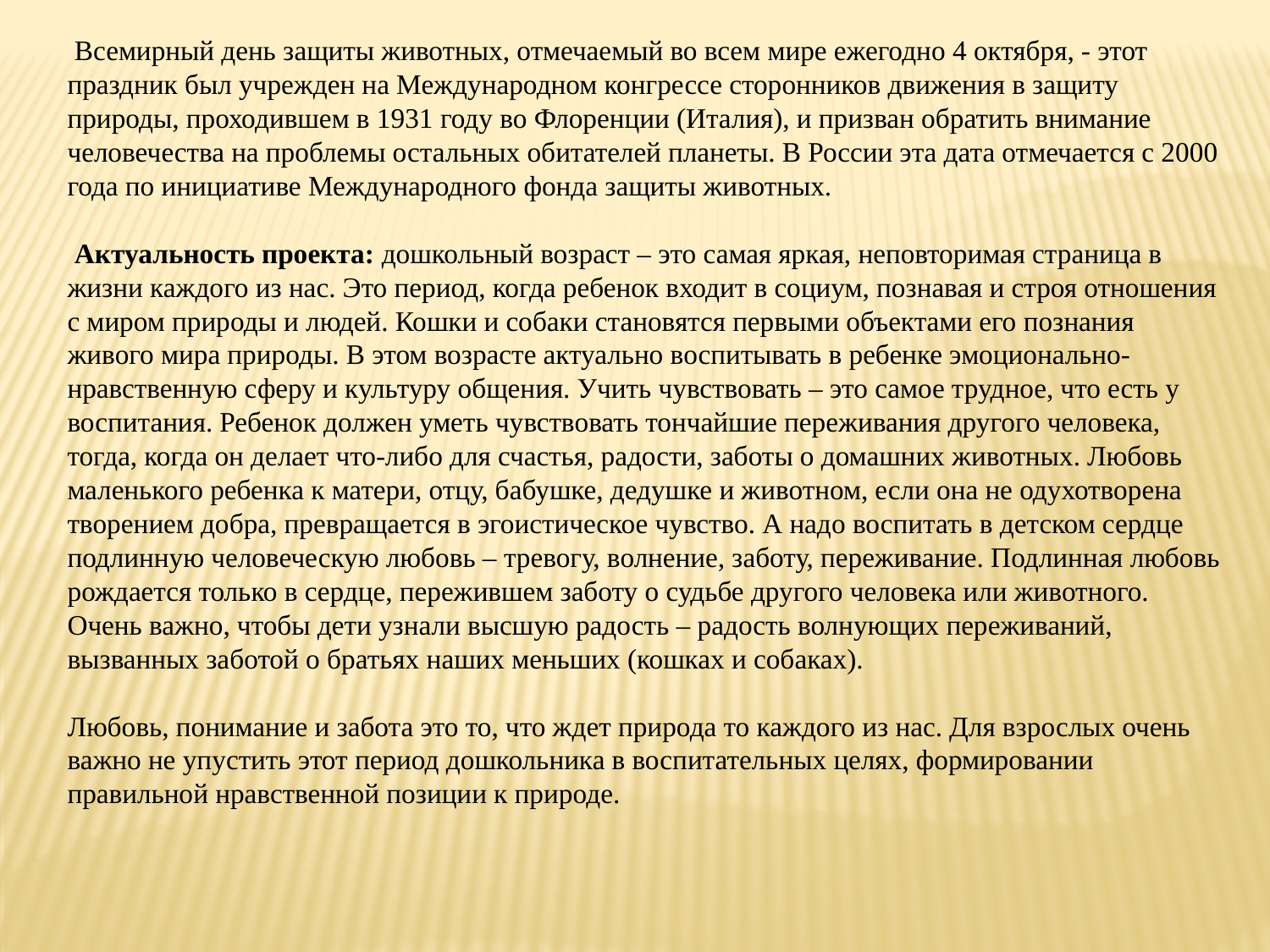

Всемирный день защиты животных, отмечаемый во всем мире ежегодно 4 октября, - этот праздник был учрежден на Международном конгрессе сторонников движения в защиту природы, проходившем в 1931 году во Флоренции (Италия), и призван обратить внимание человечества на проблемы остальных обитателей планеты. В России эта дата отмечается с 2000 года по инициативе Международного фонда защиты животных.

 Актуальность проекта: дошкольный возраст – это самая яркая, неповторимая страница в жизни каждого из нас. Это период, когда ребенок входит в социум, познавая и строя отношения с миром природы и людей. Кошки и собаки становятся первыми объектами его познания живого мира природы. В этом возрасте актуально воспитывать в ребенке эмоционально-нравственную сферу и культуру общения. Учить чувствовать – это самое трудное, что есть у воспитания. Ребенок должен уметь чувствовать тончайшие переживания другого человека, тогда, когда он делает что-либо для счастья, радости, заботы о домашних животных. Любовь маленького ребенка к матери, отцу, бабушке, дедушке и животном, если она не одухотворена творением добра, превращается в эгоистическое чувство. А надо воспитать в детском сердце подлинную человеческую любовь – тревогу, волнение, заботу, переживание. Подлинная любовь рождается только в сердце, пережившем заботу о судьбе другого человека или животного. Очень важно, чтобы дети узнали высшую радость – радость волнующих переживаний, вызванных заботой о братьях наших меньших (кошках и собаках).
Любовь, понимание и забота это то, что ждет природа то каждого из нас. Для взрослых очень важно не упустить этот период дошкольника в воспитательных целях, формировании правильной нравственной позиции к природе.